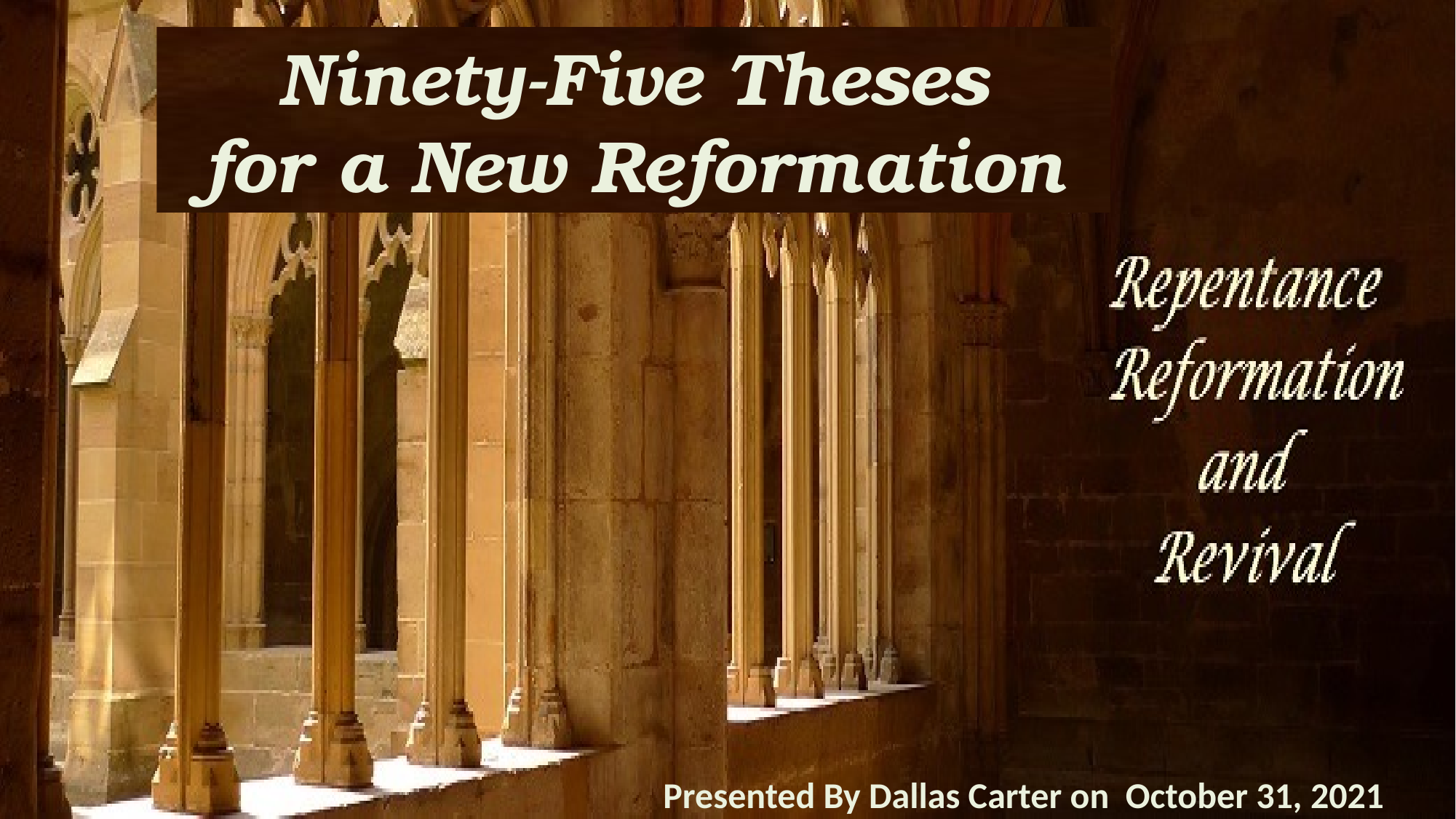

Ninety-Five Theses
for a New Reformation

Presented By Dallas Carter on  October 31, 2021